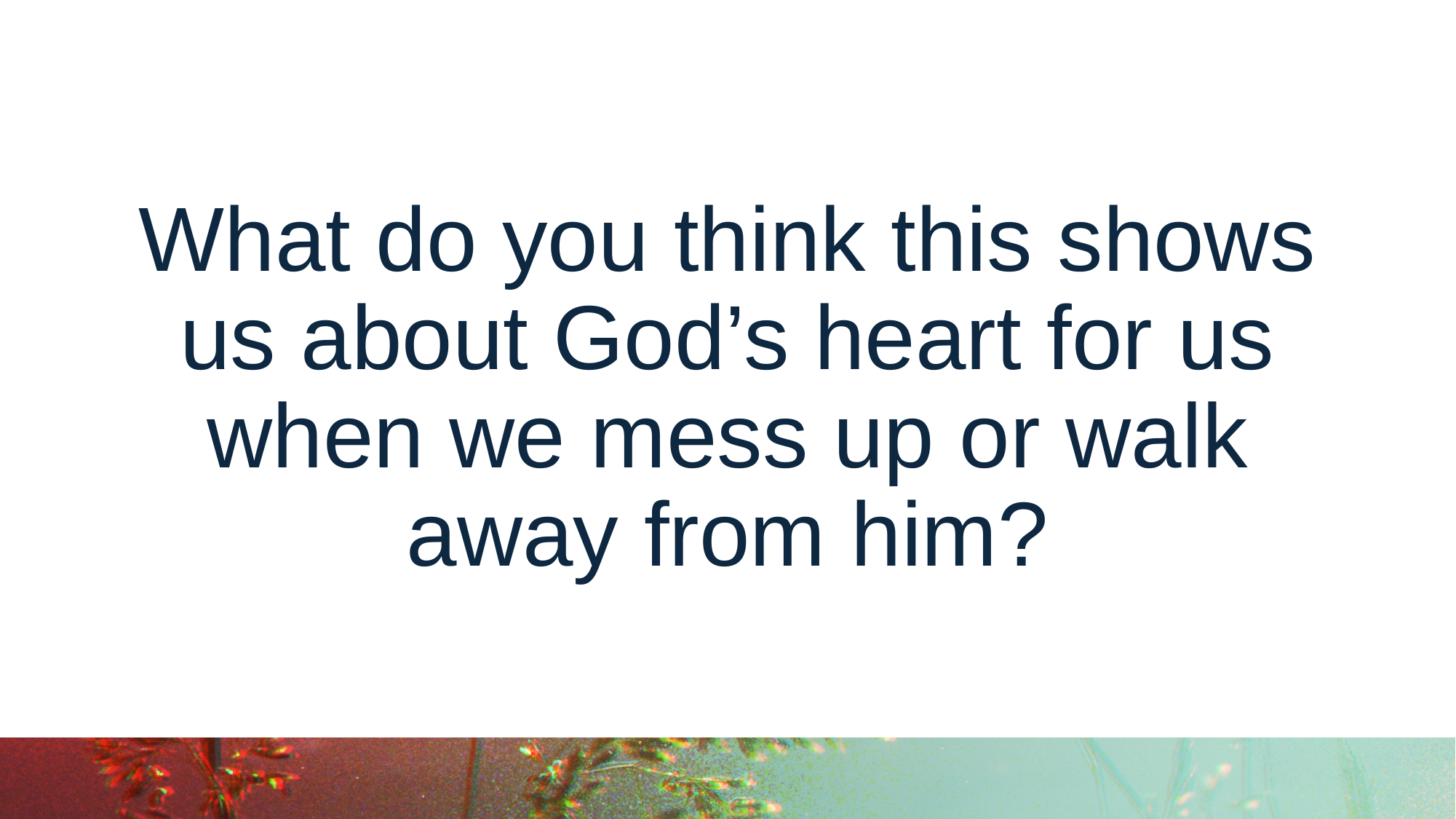

What do you think this shows us about God’s heart for us when we mess up or walk away from him?